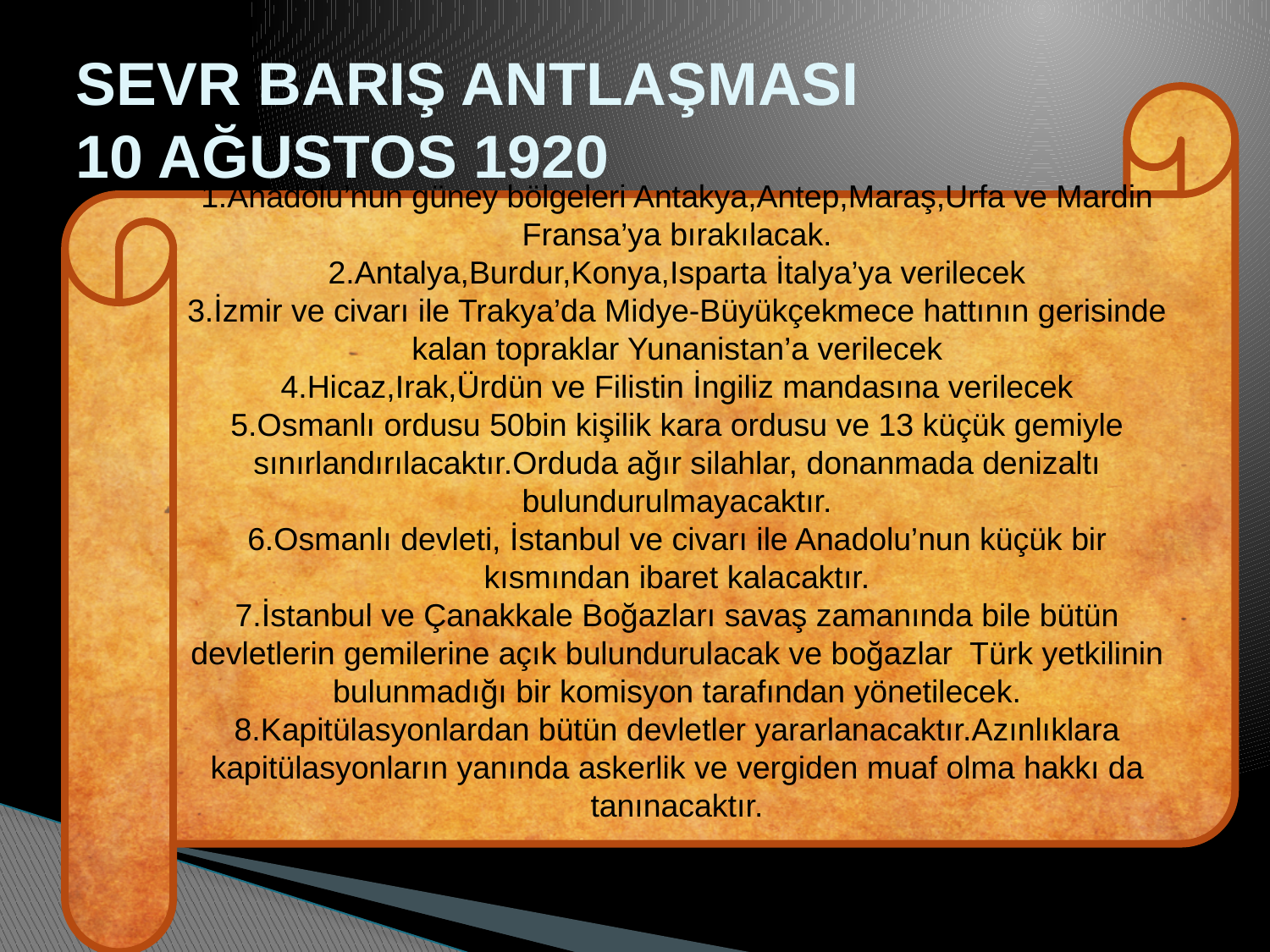

# SEVR BARIŞ ANTLAŞMASI 10 AĞUSTOS 1920
1.Anadolu’nun güney bölgeleri Antakya,Antep,Maraş,Urfa ve Mardin Fransa’ya bırakılacak.
2.Antalya,Burdur,Konya,Isparta İtalya’ya verilecek
3.İzmir ve civarı ile Trakya’da Midye-Büyükçekmece hattının gerisinde kalan topraklar Yunanistan’a verilecek
4.Hicaz,Irak,Ürdün ve Filistin İngiliz mandasına verilecek
5.Osmanlı ordusu 50bin kişilik kara ordusu ve 13 küçük gemiyle sınırlandırılacaktır.Orduda ağır silahlar, donanmada denizaltı bulundurulmayacaktır.
6.Osmanlı devleti, İstanbul ve civarı ile Anadolu’nun küçük bir kısmından ibaret kalacaktır.
7.İstanbul ve Çanakkale Boğazları savaş zamanında bile bütün devletlerin gemilerine açık bulundurulacak ve boğazlar  Türk yetkilinin bulunmadığı bir komisyon tarafından yönetilecek.
8.Kapitülasyonlardan bütün devletler yararlanacaktır.Azınlıklara kapitülasyonların yanında askerlik ve vergiden muaf olma hakkı da tanınacaktır.